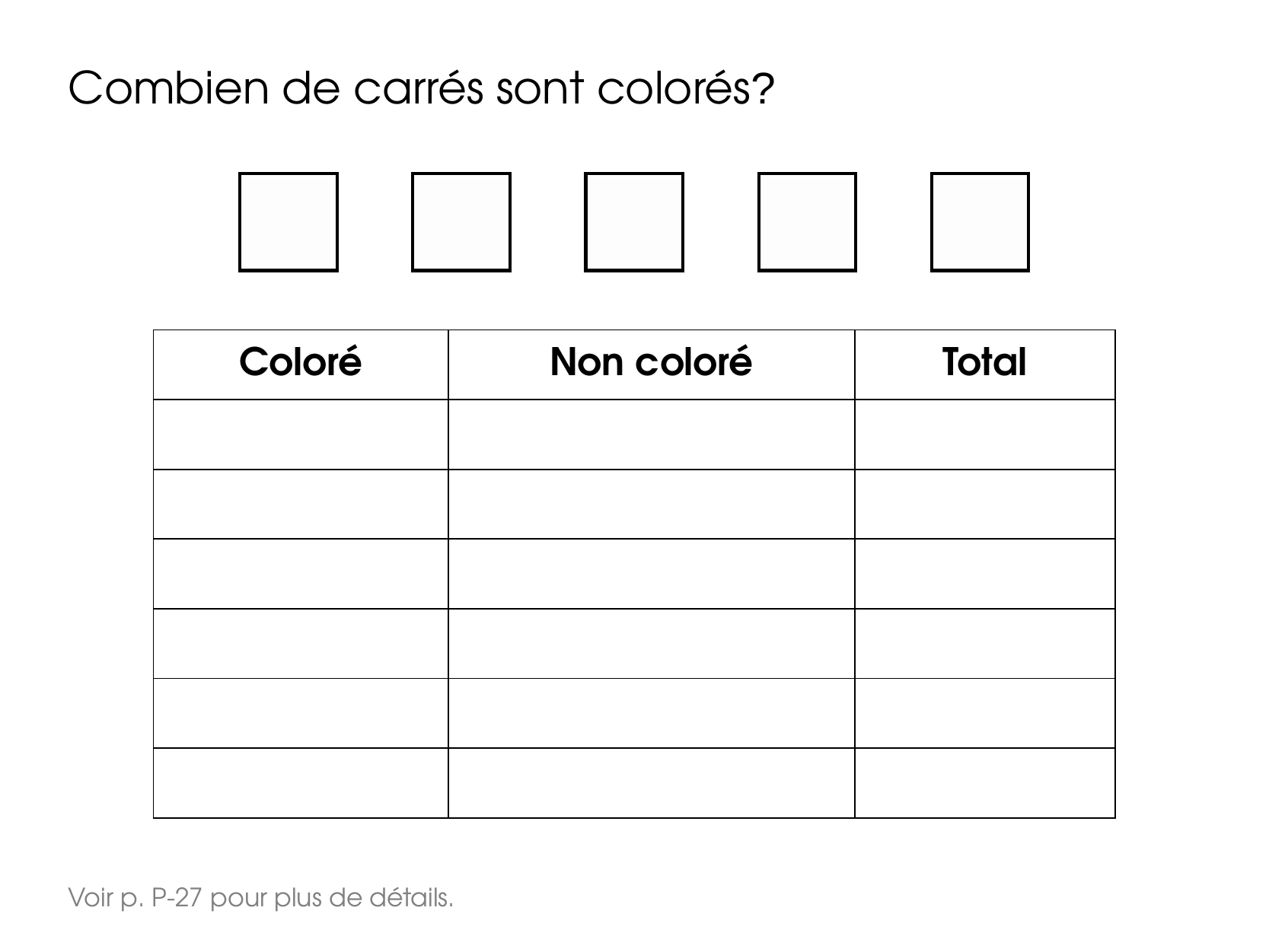

Combien de carrés sont colorés?

| Coloré | Non coloré | Total |
| --- | --- | --- |
|  |  |  |
|  |  |  |
|  |  |  |
|  |  |  |
|  |  |  |
|  |  |  |
Voir p. P-27 pour plus de détails.